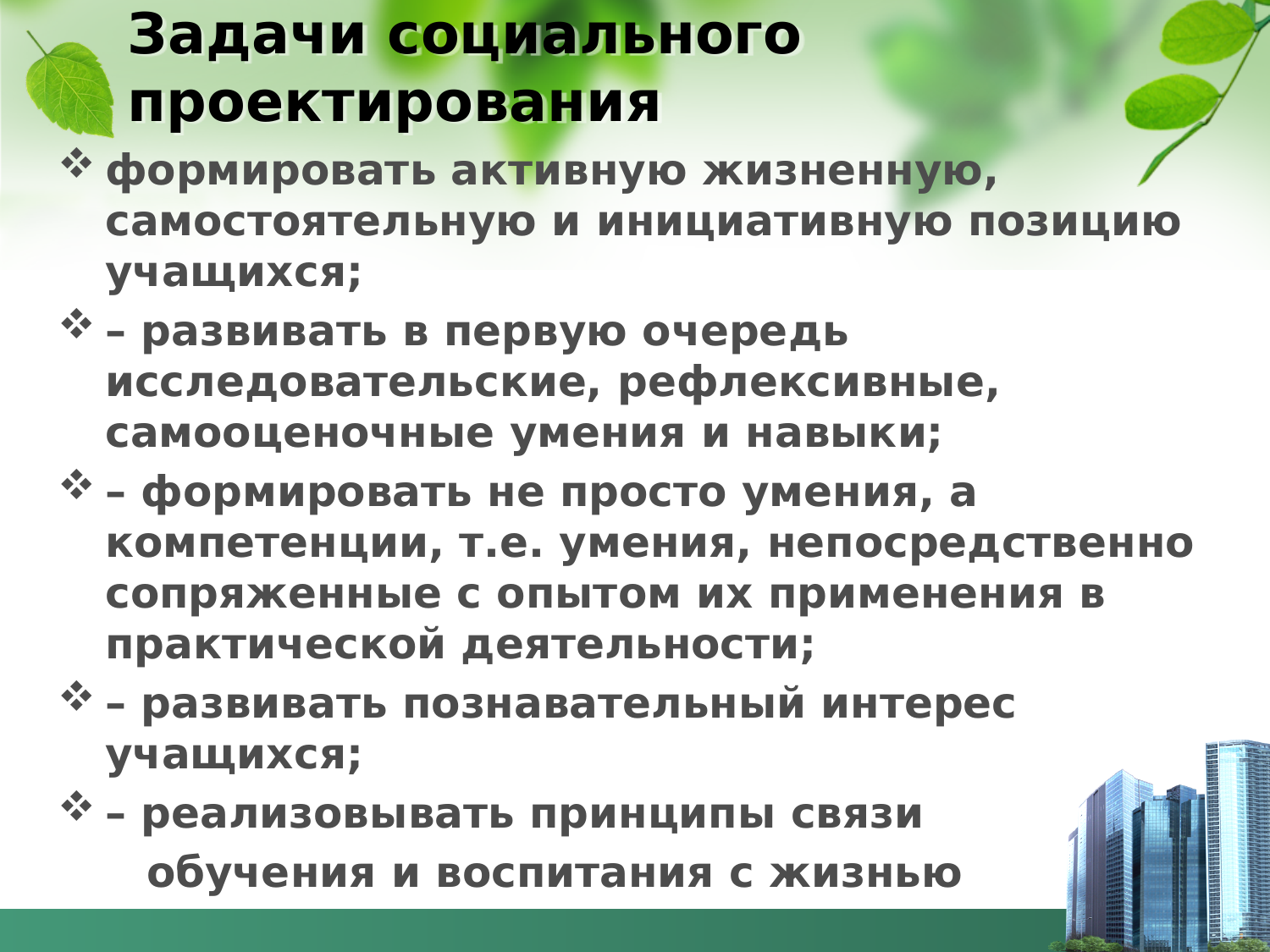

# Задачи социального проектирования
формировать активную жизненную, самостоятельную и инициативную позицию учащихся;
– развивать в первую очередь исследовательские, рефлексивные, самооценочные умения и навыки;
– формировать не просто умения, а компетенции, т.е. умения, непосредственно сопряженные с опытом их применения в практической деятельности;
– развивать познавательный интерес учащихся;
– реализовывать принципы связи
      обучения и воспитания с жизнью